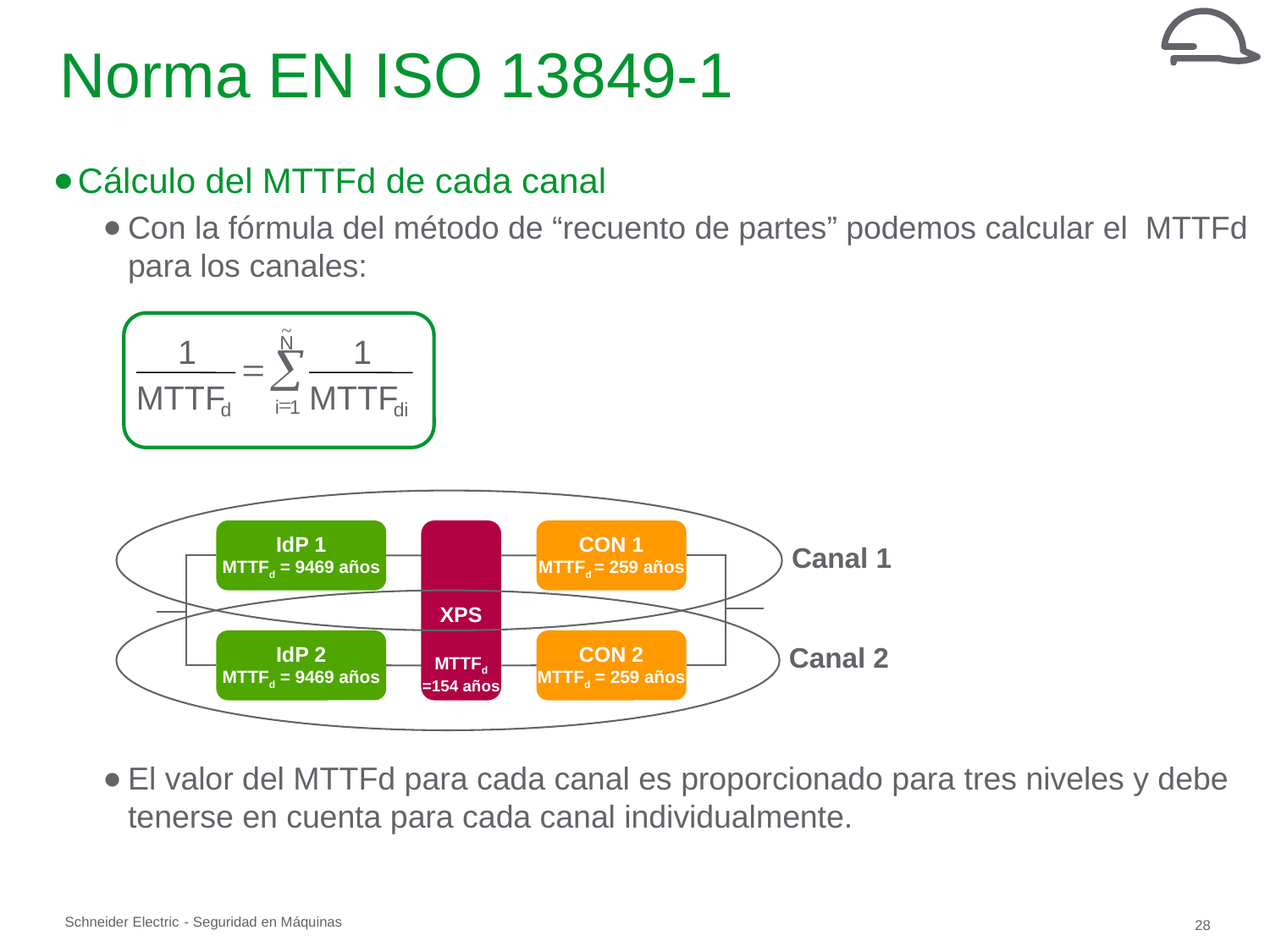

# Norma EN ISO 13849-1
Cálculo del MTTFd de cada canal
Con la fórmula del método de “recuento de partes” podemos calcular el  MTTFd para los canales:

El valor del MTTFd para cada canal es proporcionado para tres niveles y debe tenerse en cuenta para cada canal individualmente.

~

1
N
1
∑
=

MTTF
MTTF
=
i
1
d
di

IdP 1
MTTFd = 9469 años

XPS
MTTFd
=154 años
CON 1
MTTFd = 259 años
Canal 1

IdP 2
MTTFd = 9469 años
CON 2
MTTFd = 259 años
Canal 2